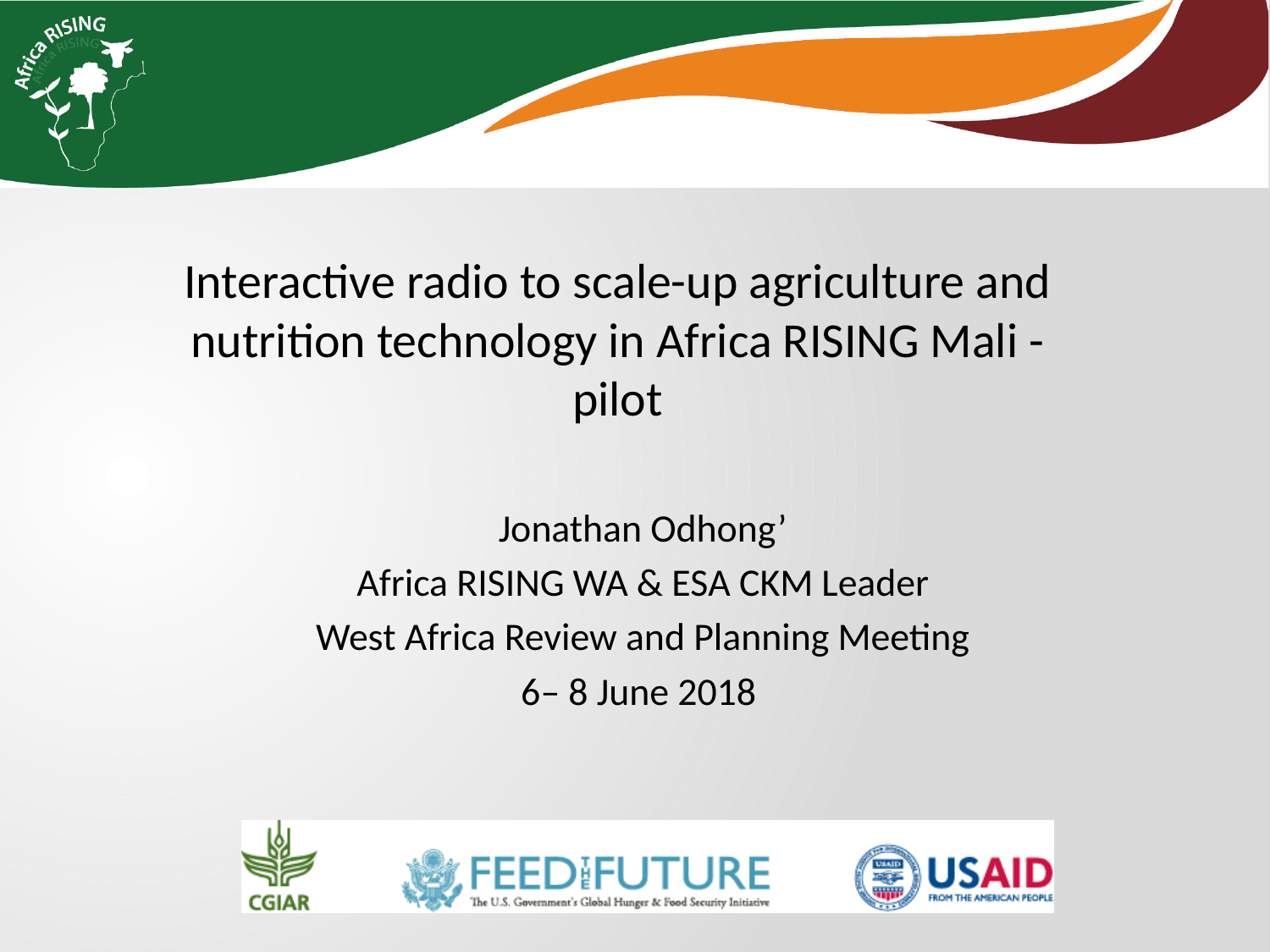

Interactive radio to scale-up agriculture and nutrition technology in Africa RISING Mali - pilot
Jonathan Odhong’
Africa RISING WA & ESA CKM Leader
West Africa Review and Planning Meeting
6– 8 June 2018